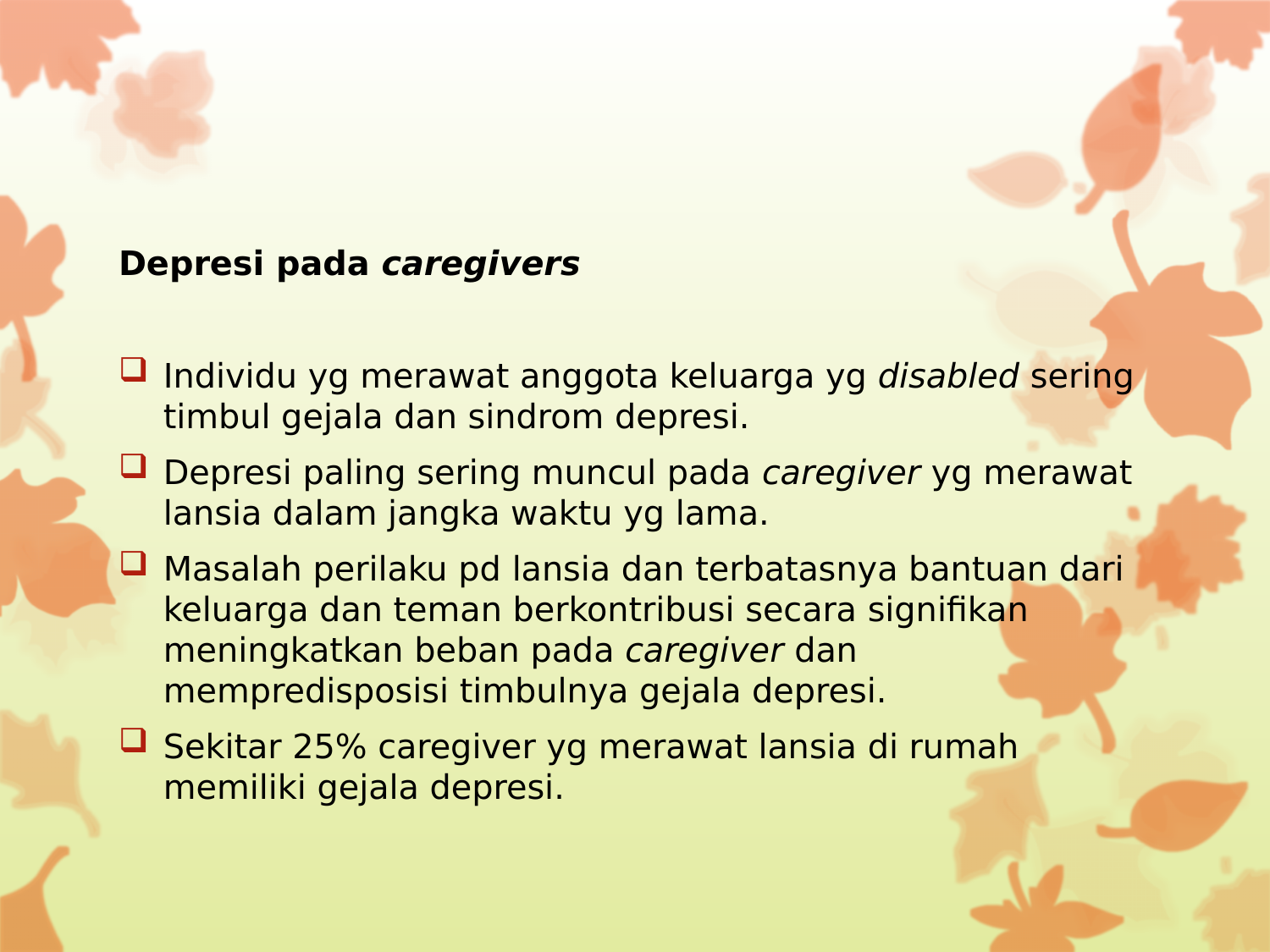

#
Depresi pada caregivers

Individu yg merawat anggota keluarga yg disabled sering timbul gejala dan sindrom depresi.
Depresi paling sering muncul pada caregiver yg merawat lansia dalam jangka waktu yg lama.
Masalah perilaku pd lansia dan terbatasnya bantuan dari keluarga dan teman berkontribusi secara signifikan meningkatkan beban pada caregiver dan mempredisposisi timbulnya gejala depresi.
Sekitar 25% caregiver yg merawat lansia di rumah memiliki gejala depresi.